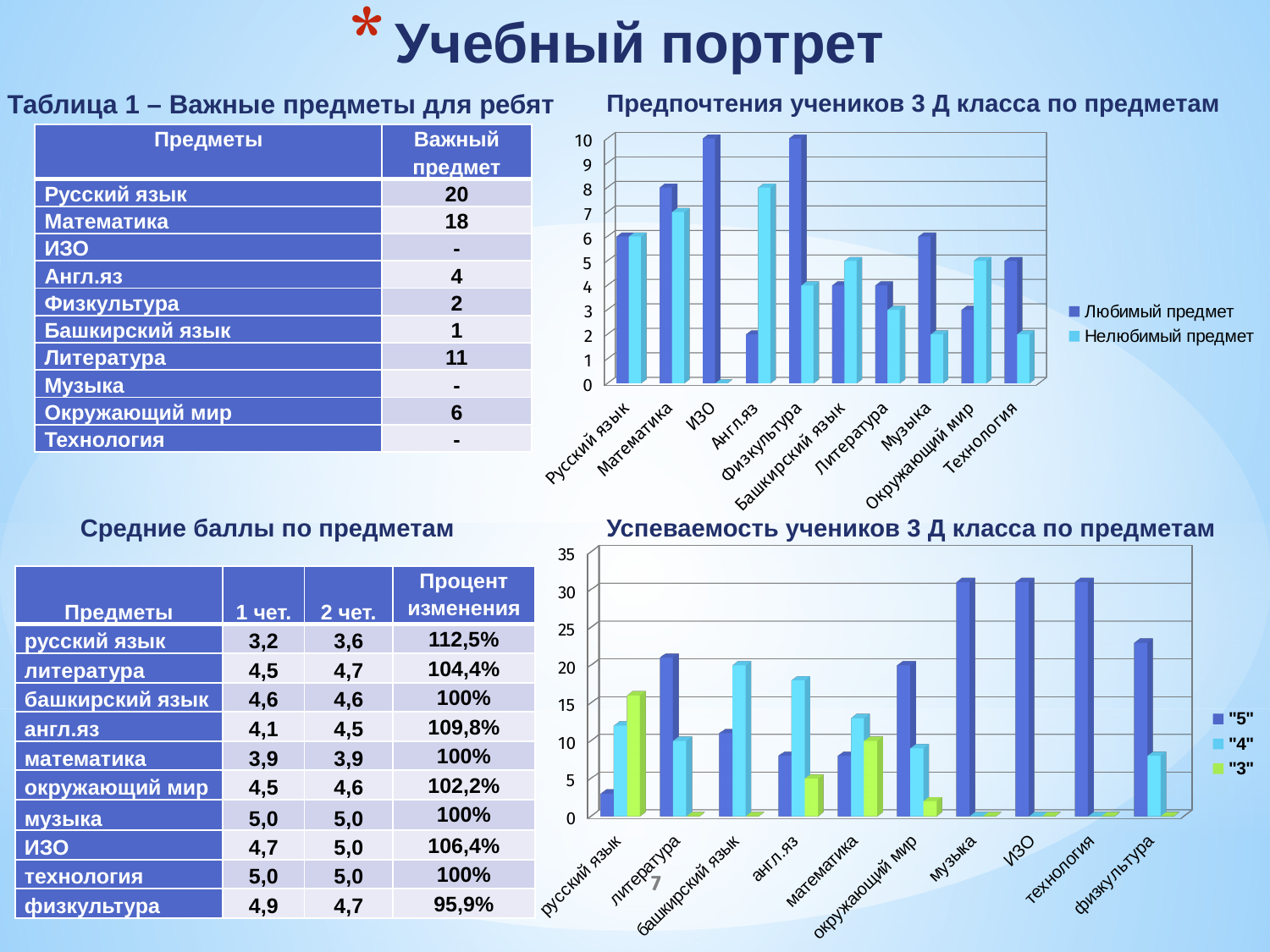

# Учебный портрет
Таблица 1 – Важные предметы для ребят
Предпочтения учеников 3 Д класса по предметам

[unsupported chart]

| Предметы | Важный предмет |
| --- | --- |
| Русский язык | 20 |
| Математика | 18 |
| ИЗО | - |
| Англ.яз | 4 |
| Физкультура | 2 |
| Башкирский язык | 1 |
| Литература | 11 |
| Музыка | - |
| Окружающий мир | 6 |
| Технология | - |
Средние баллы по предметам
Успеваемость учеников 3 Д класса по предметам

[unsupported chart]

| Предметы | 1 чет. | 2 чет. | Процент изменения |
| --- | --- | --- | --- |
| русский язык | 3,2 | 3,6 | 112,5% |
| литература | 4,5 | 4,7 | 104,4% |
| башкирский язык | 4,6 | 4,6 | 100% |
| англ.яз | 4,1 | 4,5 | 109,8% |
| математика | 3,9 | 3,9 | 100% |
| окружающий мир | 4,5 | 4,6 | 102,2% |
| музыка | 5,0 | 5,0 | 100% |
| ИЗО | 4,7 | 5,0 | 106,4% |
| технология | 5,0 | 5,0 | 100% |
| физкультура | 4,9 | 4,7 | 95,9% |
7